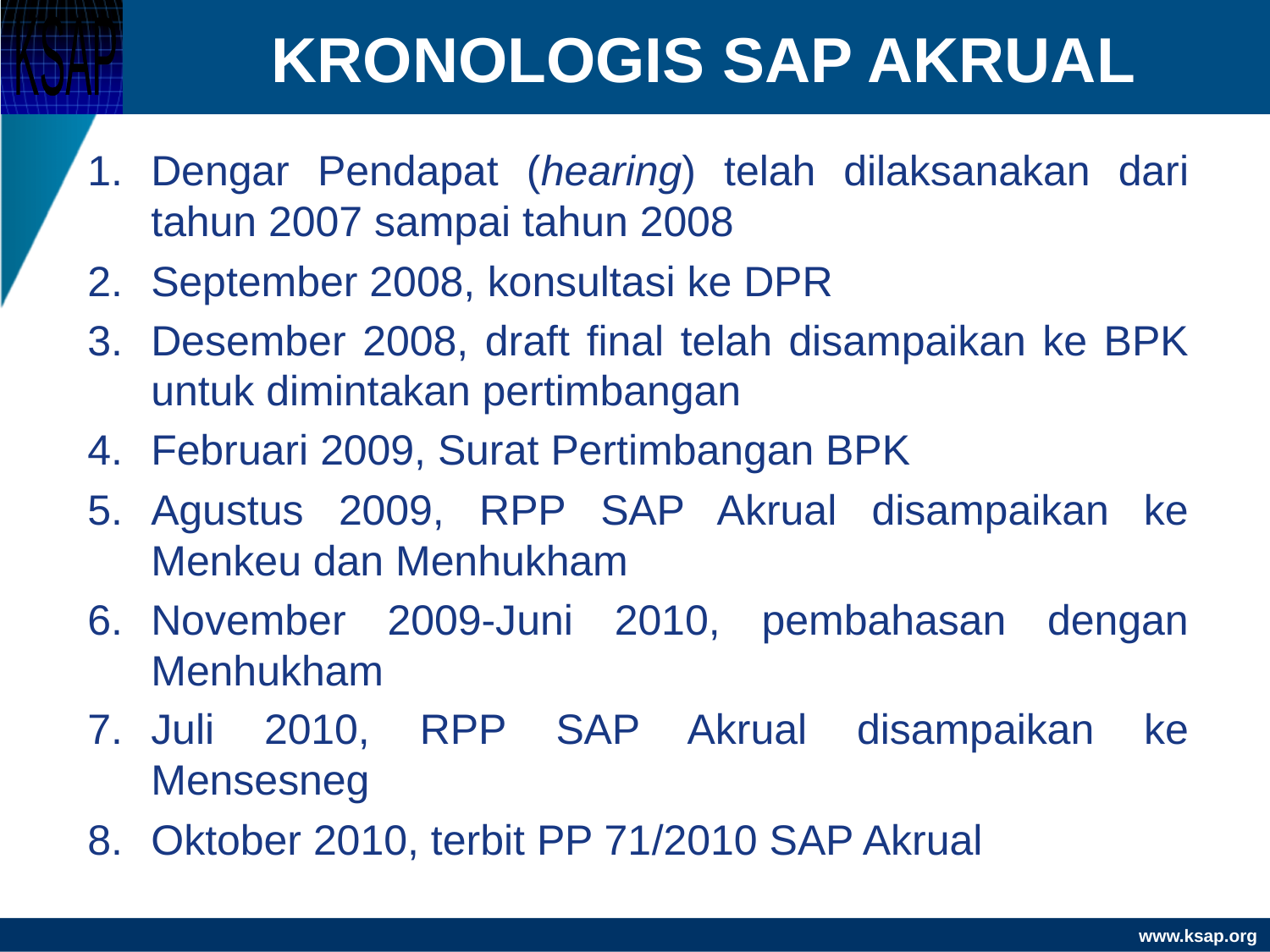

# KRONOLOGIS SAP AKRUAL
Dengar Pendapat (hearing) telah dilaksanakan dari tahun 2007 sampai tahun 2008
September 2008, konsultasi ke DPR
Desember 2008, draft final telah disampaikan ke BPK untuk dimintakan pertimbangan
Februari 2009, Surat Pertimbangan BPK
Agustus 2009, RPP SAP Akrual disampaikan ke Menkeu dan Menhukham
November 2009-Juni 2010, pembahasan dengan Menhukham
Juli 2010, RPP SAP Akrual disampaikan ke Mensesneg
Oktober 2010, terbit PP 71/2010 SAP Akrual